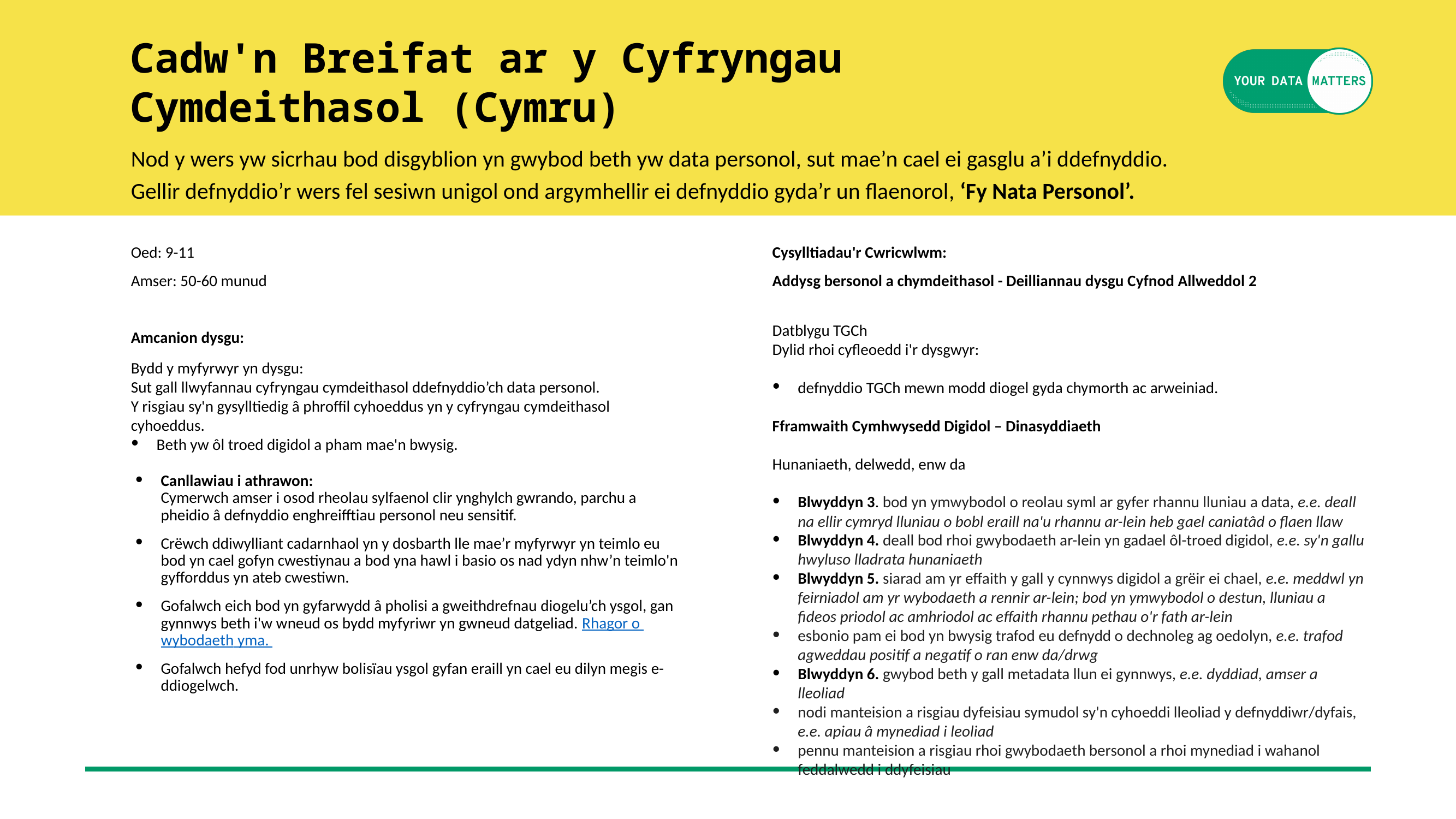

Cadw'n Breifat ar y Cyfryngau Cymdeithasol (Cymru)
Nod y wers yw sicrhau bod disgyblion yn gwybod beth yw data personol, sut mae’n cael ei gasglu a’i ddefnyddio. Gellir defnyddio’r wers fel sesiwn unigol ond argymhellir ei defnyddio gyda’r un flaenorol, ‘Fy Nata Personol’.
Oed: 9-11
Amser: 50-60 munud

Amcanion dysgu:
Bydd y myfyrwyr yn dysgu:
Sut gall llwyfannau cyfryngau cymdeithasol ddefnyddio’ch data personol.
Y risgiau sy'n gysylltiedig â phroffil cyhoeddus yn y cyfryngau cymdeithasol cyhoeddus.
Beth yw ôl troed digidol a pham mae'n bwysig.

Canllawiau i athrawon:
Cymerwch amser i osod rheolau sylfaenol clir ynghylch gwrando, parchu a pheidio â defnyddio enghreifftiau personol neu sensitif.
Crëwch ddiwylliant cadarnhaol yn y dosbarth lle mae’r myfyrwyr yn teimlo eu bod yn cael gofyn cwestiynau a bod yna hawl i basio os nad ydyn nhw’n teimlo'n gyfforddus yn ateb cwestiwn.
Gofalwch eich bod yn gyfarwydd â pholisi a gweithdrefnau diogelu’ch ysgol, gan gynnwys beth i'w wneud os bydd myfyriwr yn gwneud datgeliad. Rhagor o wybodaeth yma.
Gofalwch hefyd fod unrhyw bolisïau ysgol gyfan eraill yn cael eu dilyn megis e-ddiogelwch.

Cysylltiadau'r Cwricwlwm:
Addysg bersonol a chymdeithasol - Deilliannau dysgu Cyfnod Allweddol 2

Datblygu TGCh
Dylid rhoi cyfleoedd i'r dysgwyr:

defnyddio TGCh mewn modd diogel gyda chymorth ac arweiniad.

Fframwaith Cymhwysedd Digidol – Dinasyddiaeth

Hunaniaeth, delwedd, enw da

Blwyddyn 3. bod yn ymwybodol o reolau syml ar gyfer rhannu lluniau a data, e.e. deall na ellir cymryd lluniau o bobl eraill na'u rhannu ar-lein heb gael caniatâd o flaen llaw
Blwyddyn 4. deall bod rhoi gwybodaeth ar-lein yn gadael ôl-troed digidol, e.e. sy'n gallu hwyluso lladrata hunaniaeth
Blwyddyn 5. siarad am yr effaith y gall y cynnwys digidol a grëir ei chael, e.e. meddwl yn feirniadol am yr wybodaeth a rennir ar-lein; bod yn ymwybodol o destun, lluniau a fideos priodol ac amhriodol ac effaith rhannu pethau o'r fath ar-lein
esbonio pam ei bod yn bwysig trafod eu defnydd o dechnoleg ag oedolyn, e.e. trafod agweddau positif a negatif o ran enw da/drwg
Blwyddyn 6. gwybod beth y gall metadata llun ei gynnwys, e.e. dyddiad, amser a lleoliad
nodi manteision a risgiau dyfeisiau symudol sy'n cyhoeddi lleoliad y defnyddiwr/dyfais, e.e. apiau â mynediad i leoliad
pennu manteision a risgiau rhoi gwybodaeth bersonol a rhoi mynediad i wahanol feddalwedd i ddyfeisiau